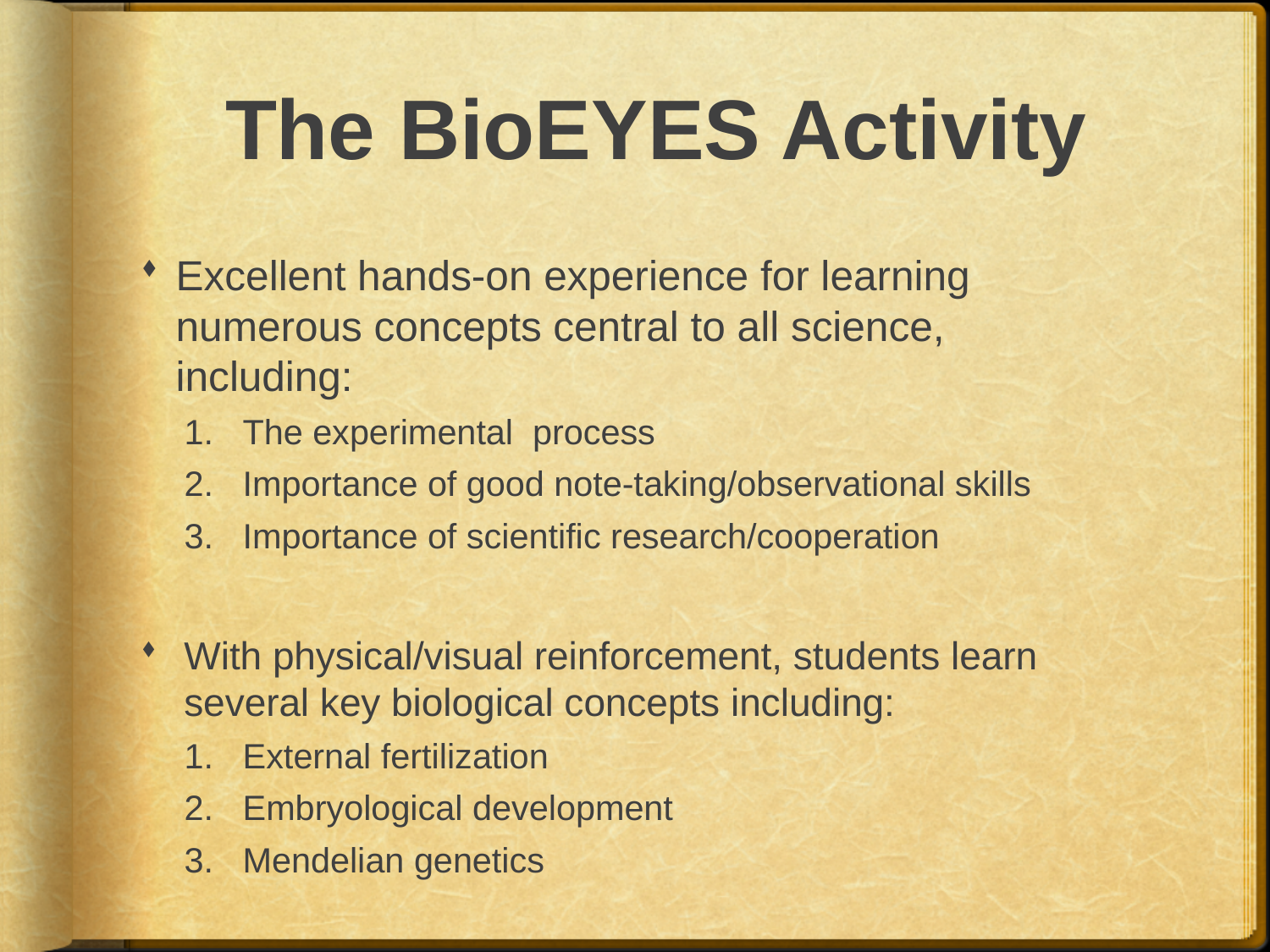

# The BioEYES Activity
Excellent hands-on experience for learning numerous concepts central to all science, including:
The experimental  process
Importance of good note-taking/observational skills
Importance of scientific research/cooperation

With physical/visual reinforcement, students learn several key biological concepts including:
External fertilization
Embryological development
Mendelian genetics